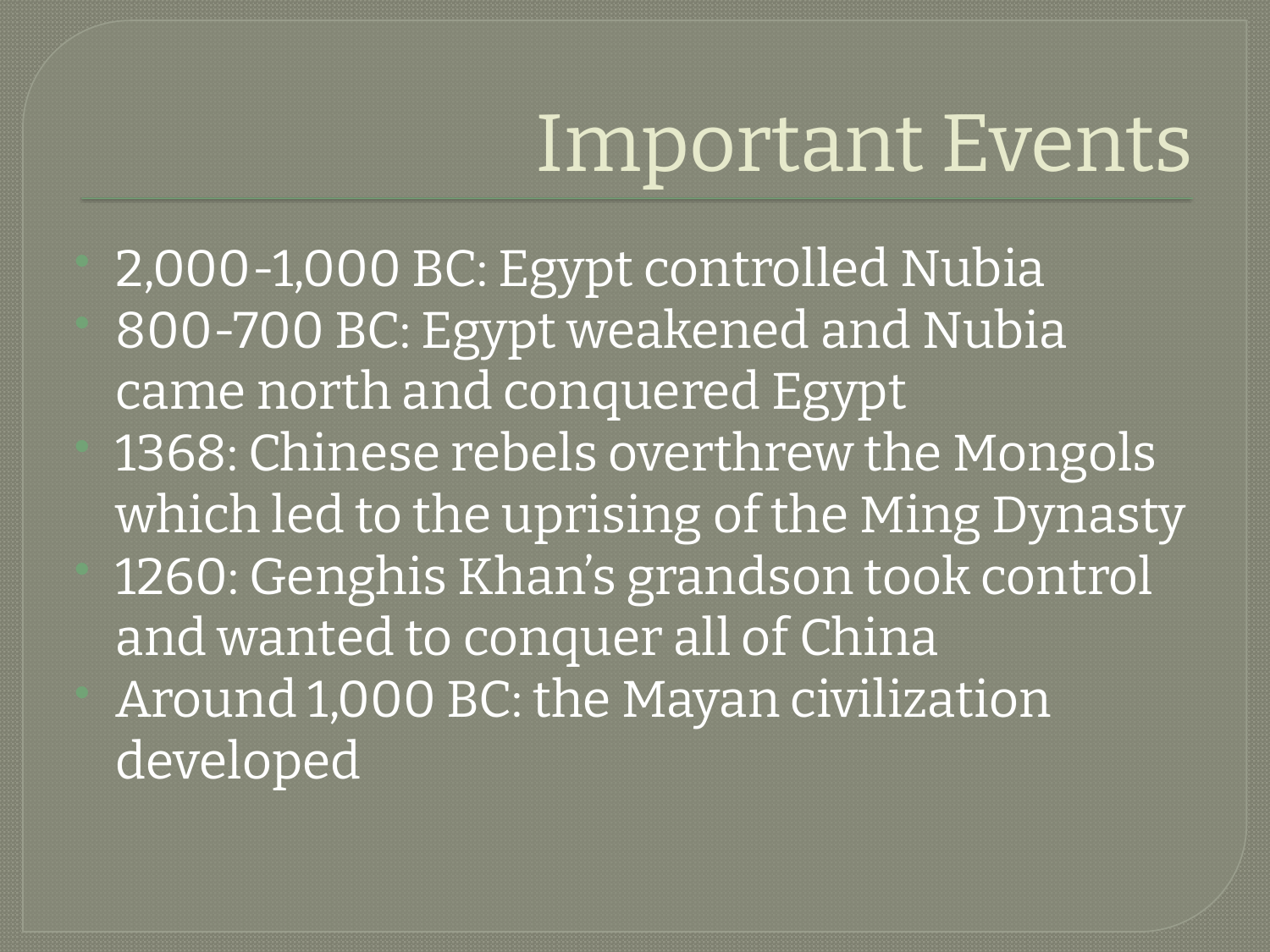

# Important Events
2,000-1,000 BC: Egypt controlled Nubia
800-700 BC: Egypt weakened and Nubia came north and conquered Egypt
1368: Chinese rebels overthrew the Mongols which led to the uprising of the Ming Dynasty
1260: Genghis Khan’s grandson took control and wanted to conquer all of China
Around 1,000 BC: the Mayan civilization developed